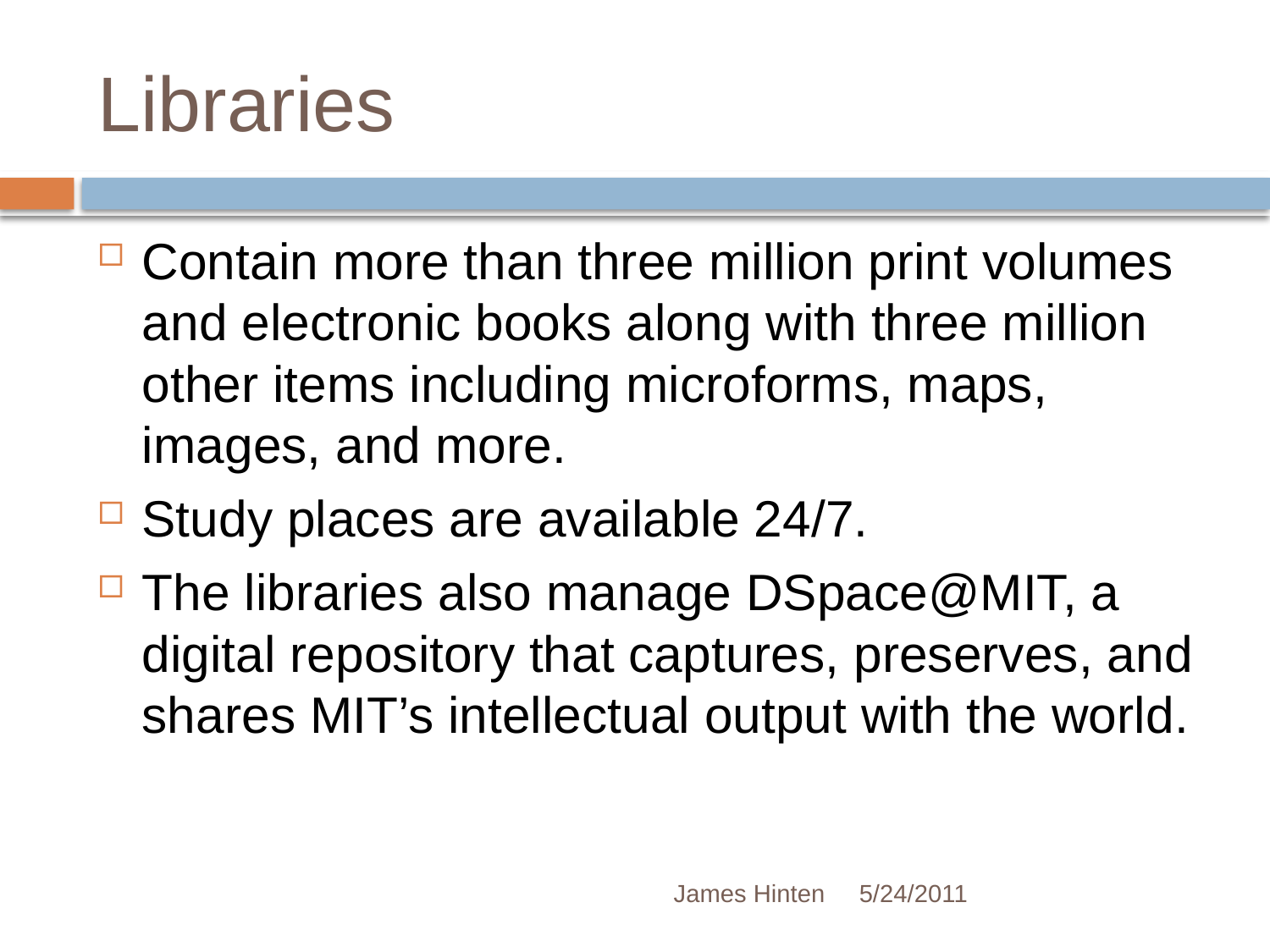

# Libraries
Contain more than three million print volumes and electronic books along with three million other items including microforms, maps, images, and more.
Study places are available 24/7.
The libraries also manage DSpace@MIT, a digital repository that captures, preserves, and shares MIT’s intellectual output with the world.
James Hinten
5/24/2011